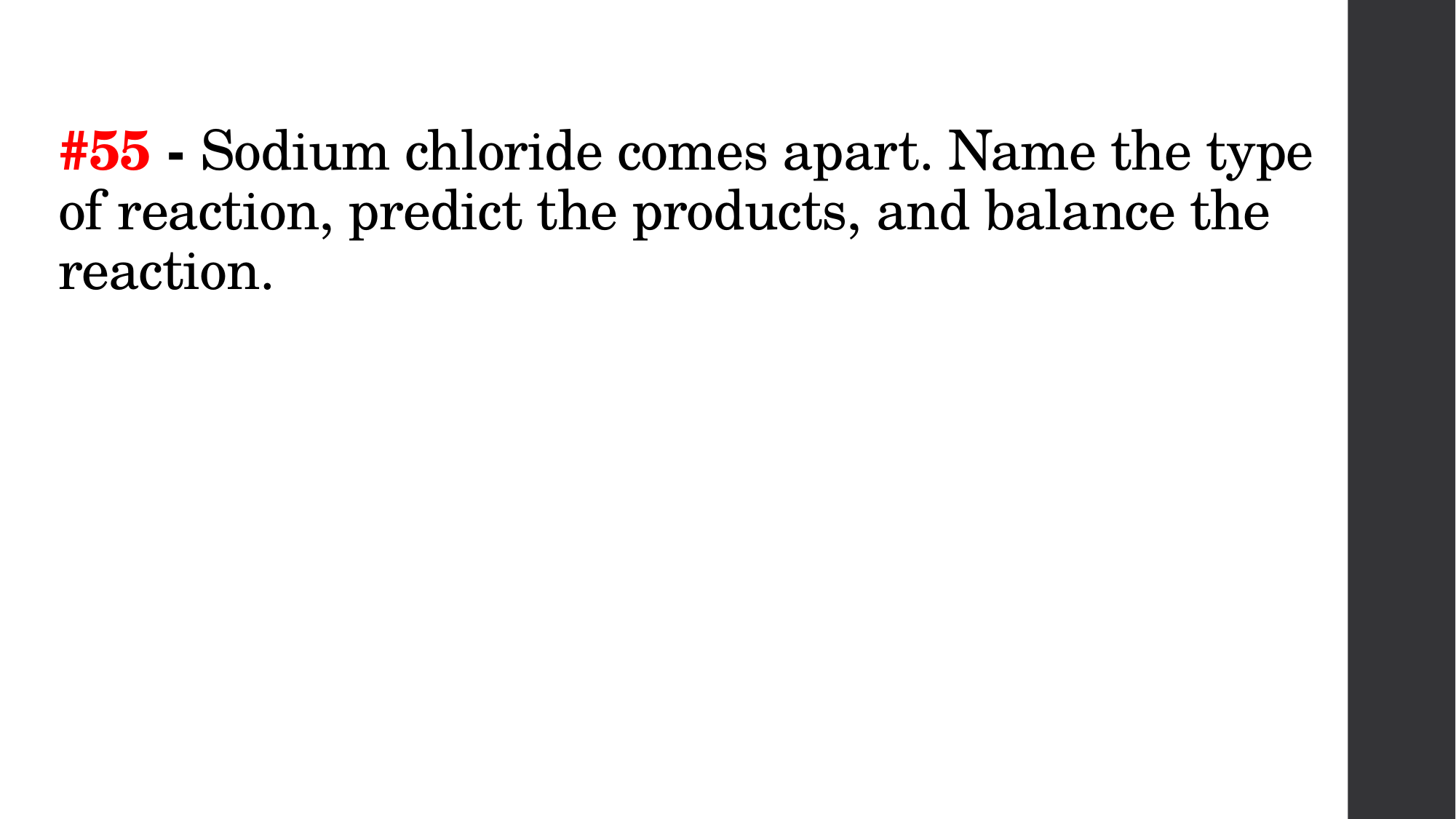

# #55 - Sodium chloride comes apart. Name the type of reaction, predict the products, and balance the reaction.